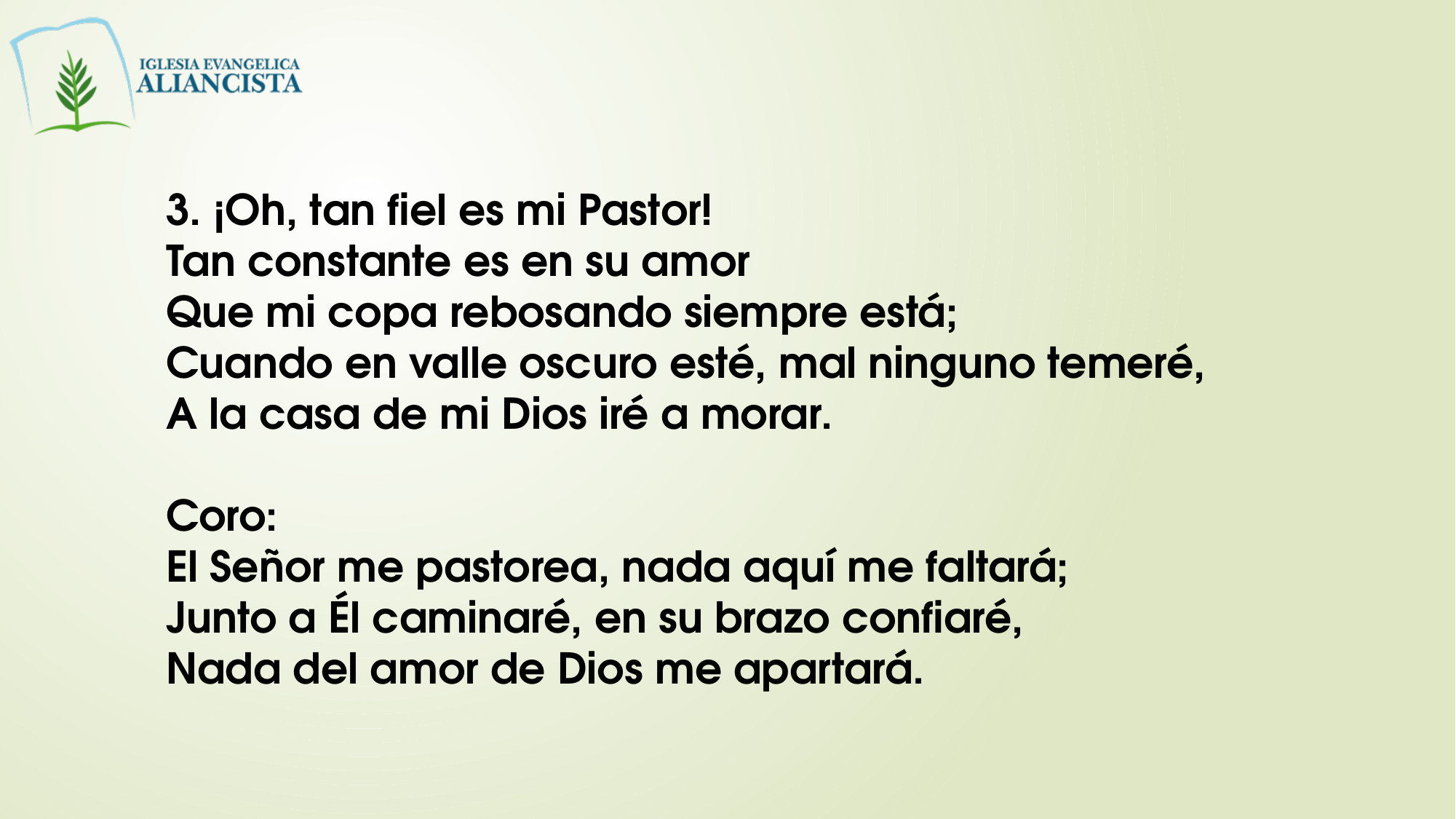

3. ¡Oh, tan fiel es mi Pastor!
Tan constante es en su amor
Que mi copa rebosando siempre está;
Cuando en valle oscuro esté, mal ninguno temeré,
A la casa de mi Dios iré a morar.

Coro:
El Señor me pastorea, nada aquí me faltará;
Junto a Él caminaré, en su brazo confiaré,
Nada del amor de Dios me apartará.